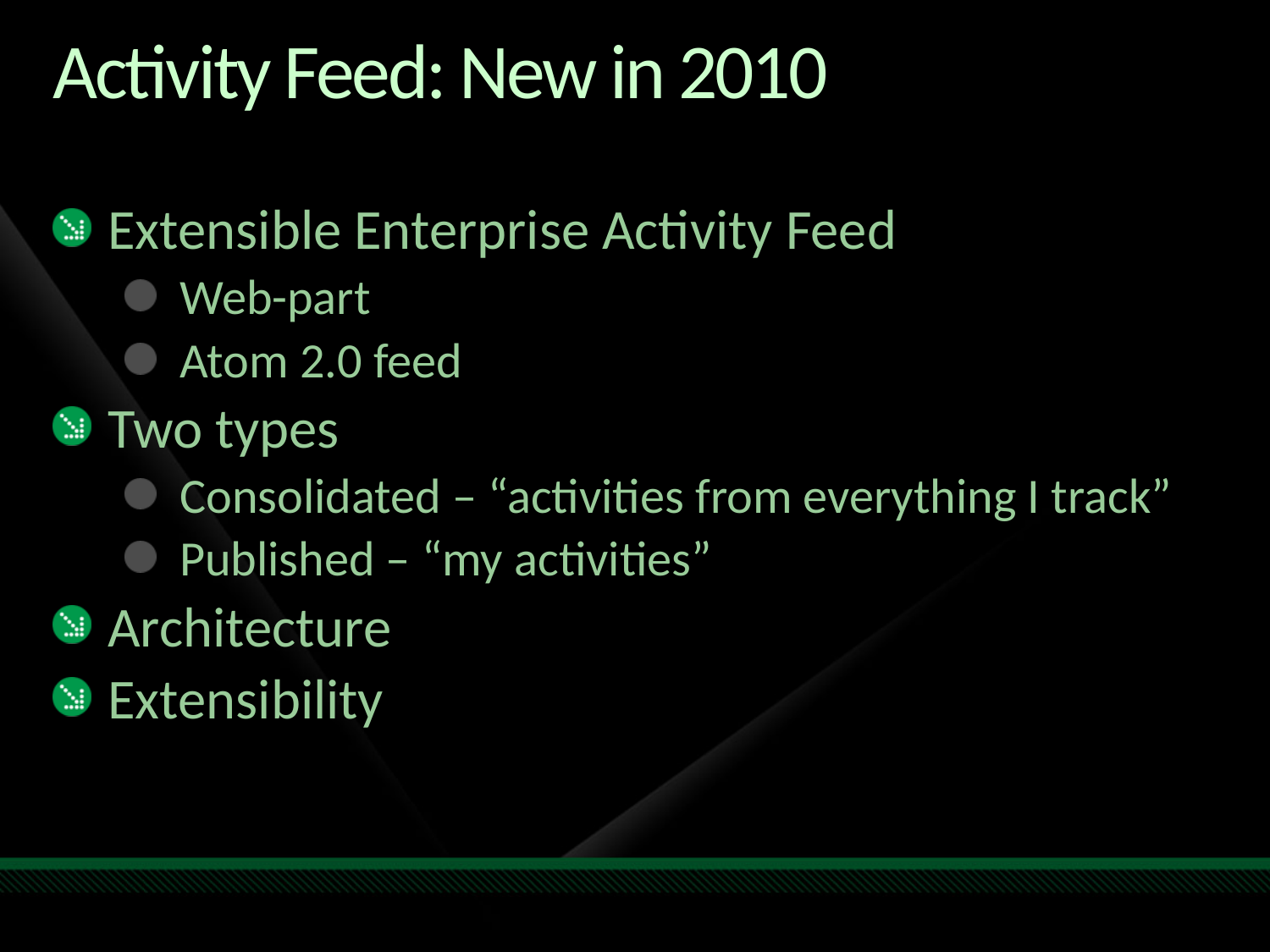

# Activity Feed: New in 2010
Extensible Enterprise Activity Feed
Web-part
Atom 2.0 feed
Two types
Consolidated – “activities from everything I track”
Published – “my activities”
Architecture
Extensibility